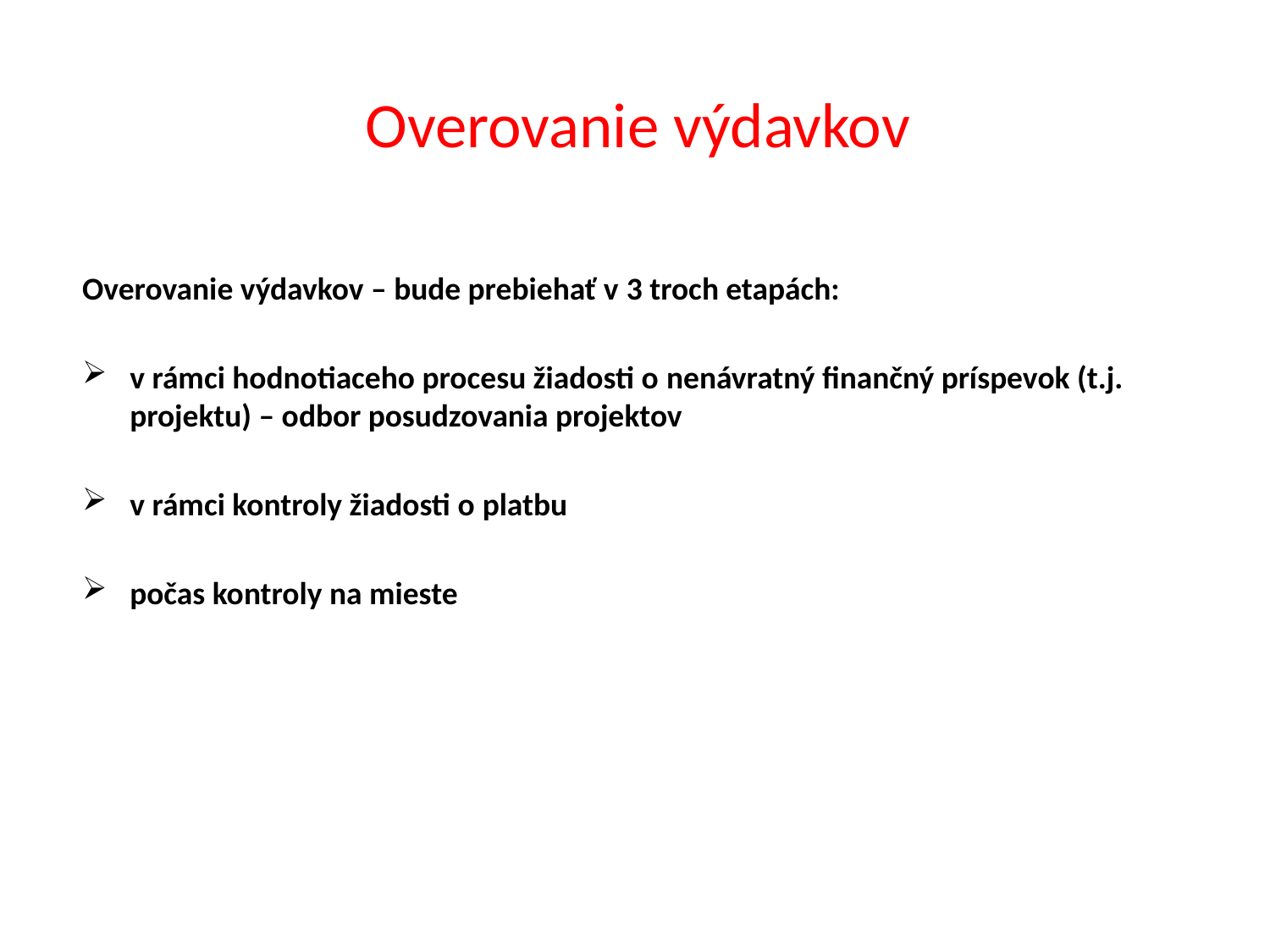

# Overovanie výdavkov

Overovanie výdavkov – bude prebiehať v 3 troch etapách:

v rámci hodnotiaceho procesu žiadosti o nenávratný finančný príspevok (t.j. projektu) – odbor posudzovania projektov

v rámci kontroly žiadosti o platbu

počas kontroly na mieste